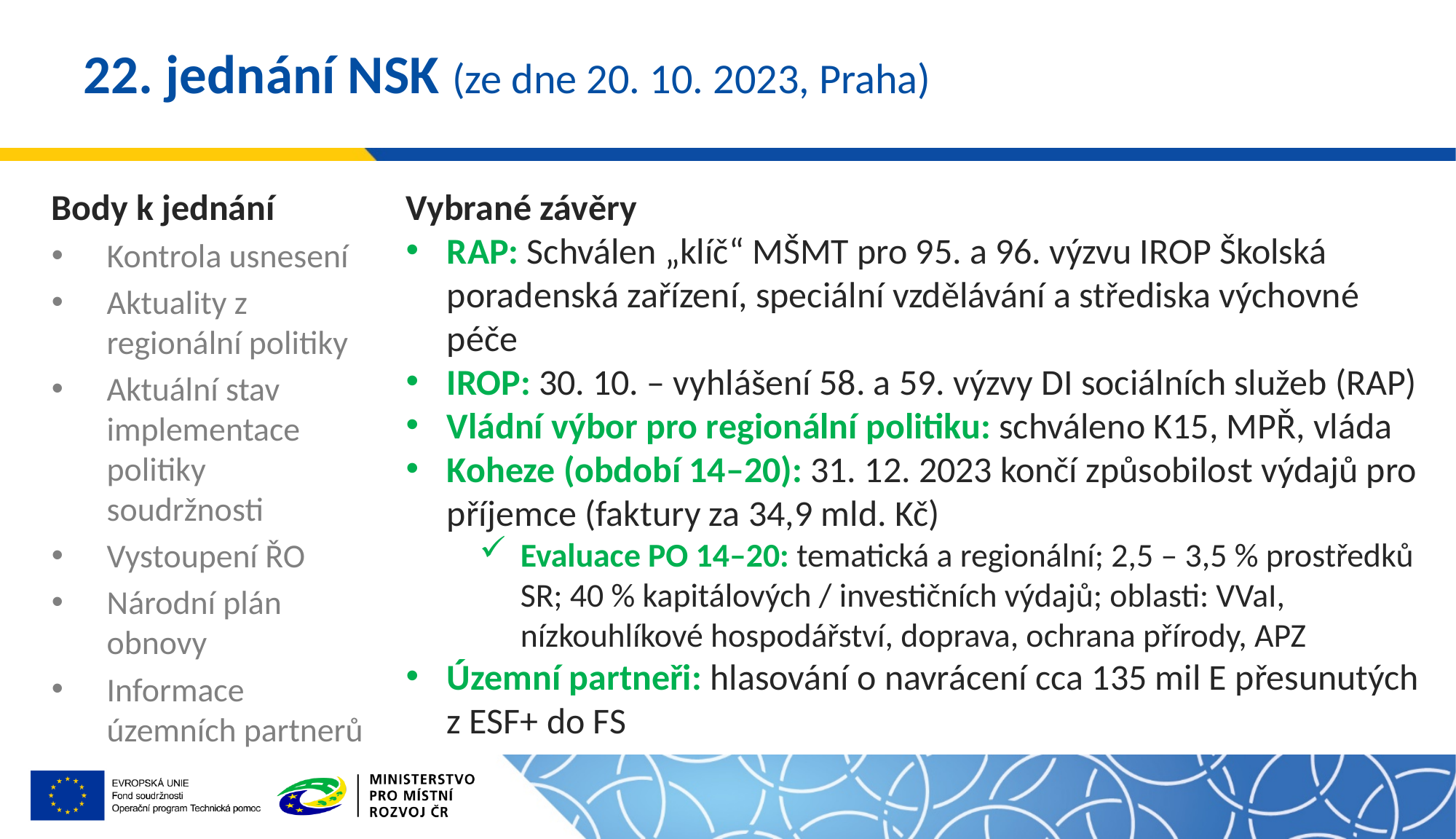

# 22. jednání NSK (ze dne 20. 10. 2023, Praha)
Body k jednání
Kontrola usnesení
Aktuality z regionální politiky
Aktuální stav implementace politiky soudržnosti
Vystoupení ŘO
Národní plán obnovy
Informace územních partnerů
Vybrané závěry
RAP: Schválen „klíč“ MŠMT pro 95. a 96. výzvu IROP Školská poradenská zařízení, speciální vzdělávání a střediska výchovné péče
IROP: 30. 10. – vyhlášení 58. a 59. výzvy DI sociálních služeb (RAP)
Vládní výbor pro regionální politiku: schváleno K15, MPŘ, vláda
Koheze (období 14–20): 31. 12. 2023 končí způsobilost výdajů pro příjemce (faktury za 34,9 mld. Kč)
Evaluace PO 14–20: tematická a regionální; 2,5 – 3,5 % prostředků SR; 40 % kapitálových / investičních výdajů; oblasti: VVaI, nízkouhlíkové hospodářství, doprava, ochrana přírody, APZ
Územní partneři: hlasování o navrácení cca 135 mil E přesunutých z ESF+ do FS